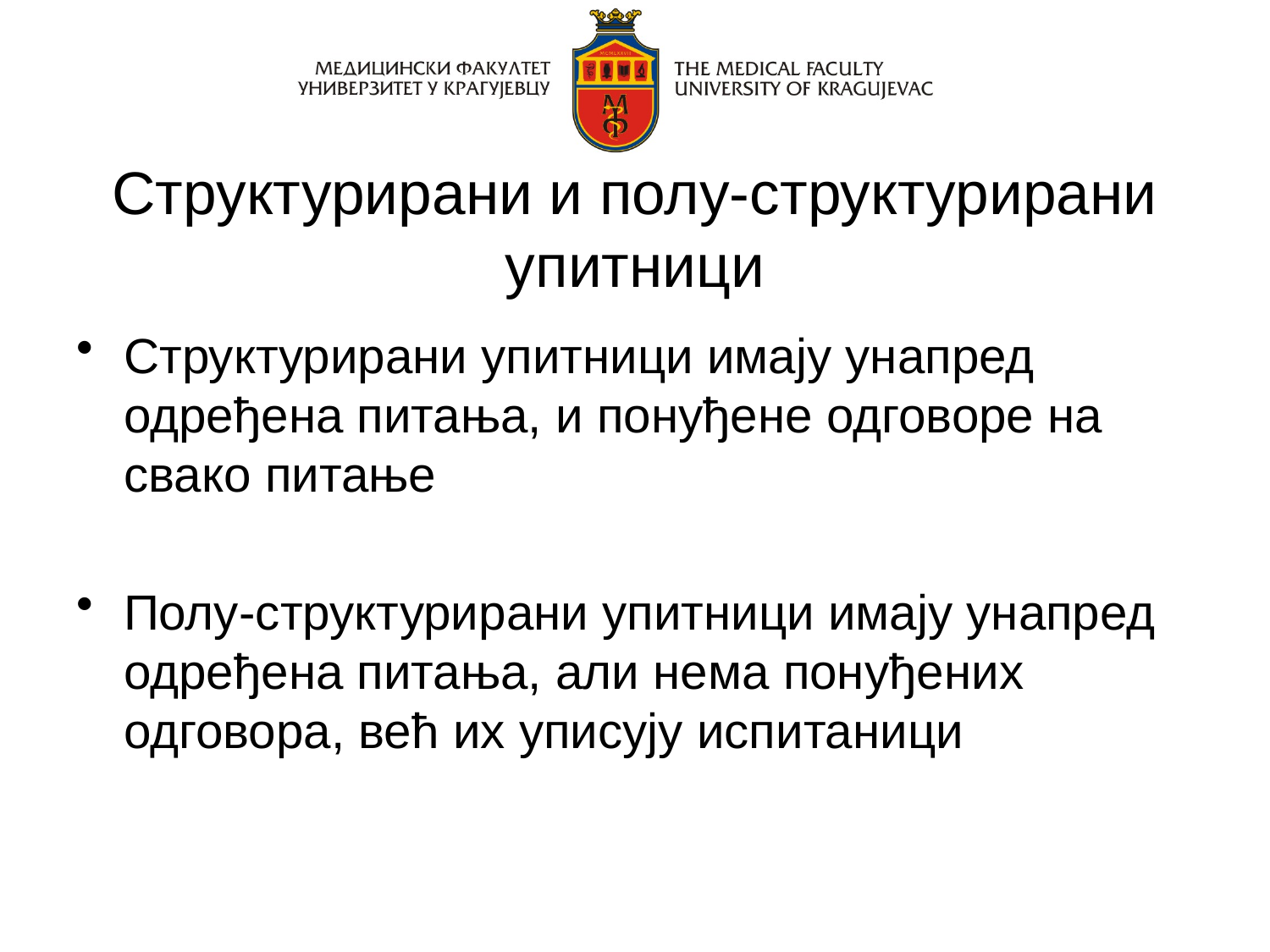

# Структурирани и полу-структурирани упитници
Структурирани упитници имају унапред одређена питања, и понуђене одговоре на свако питање

Полу-структурирани упитници имају унапред одређена питања, али нема понуђених одговора, већ их уписују испитаници